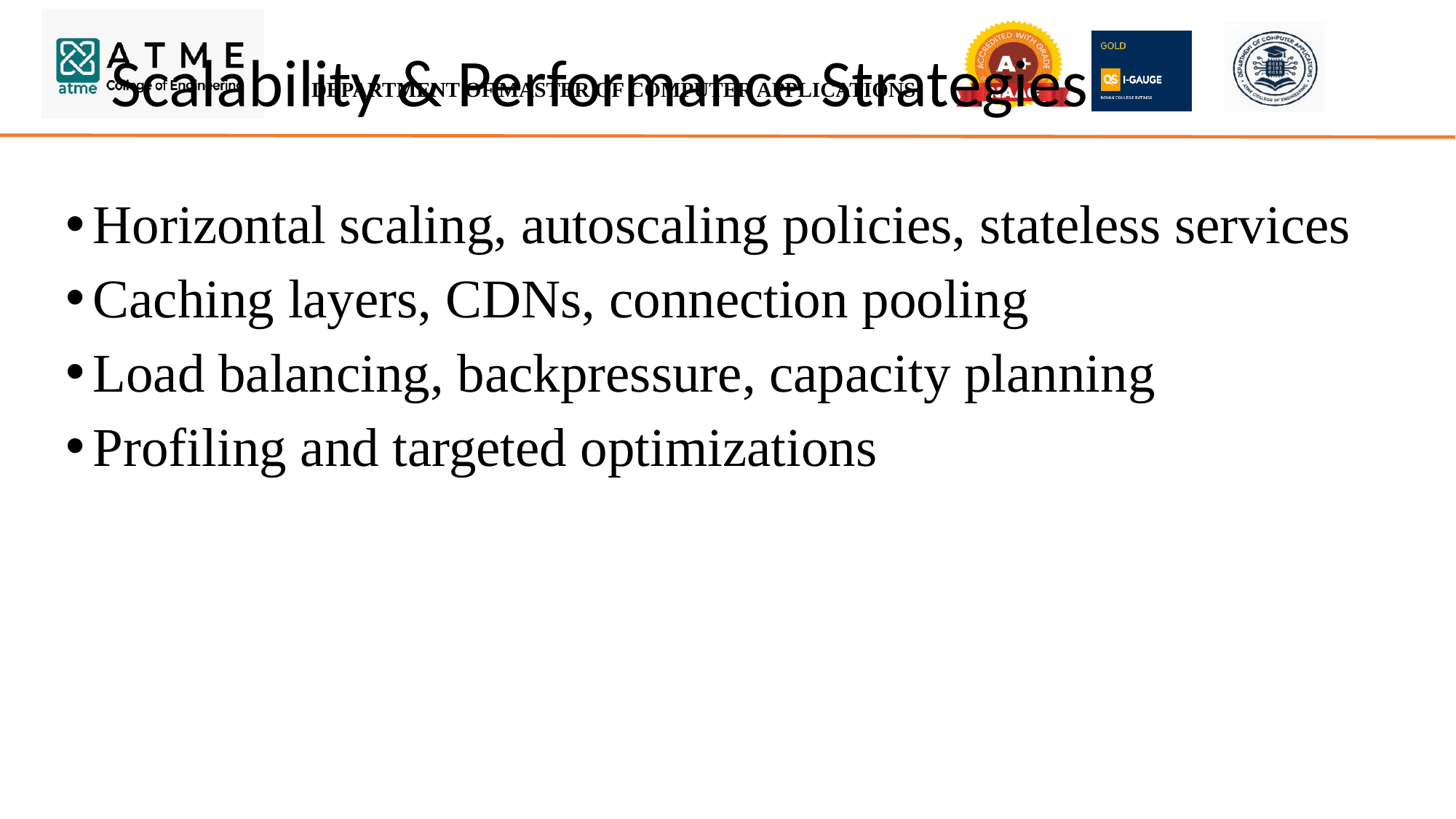

# Scalability & Performance Strategies
Horizontal scaling, autoscaling policies, stateless services
Caching layers, CDNs, connection pooling
Load balancing, backpressure, capacity planning
Profiling and targeted optimizations